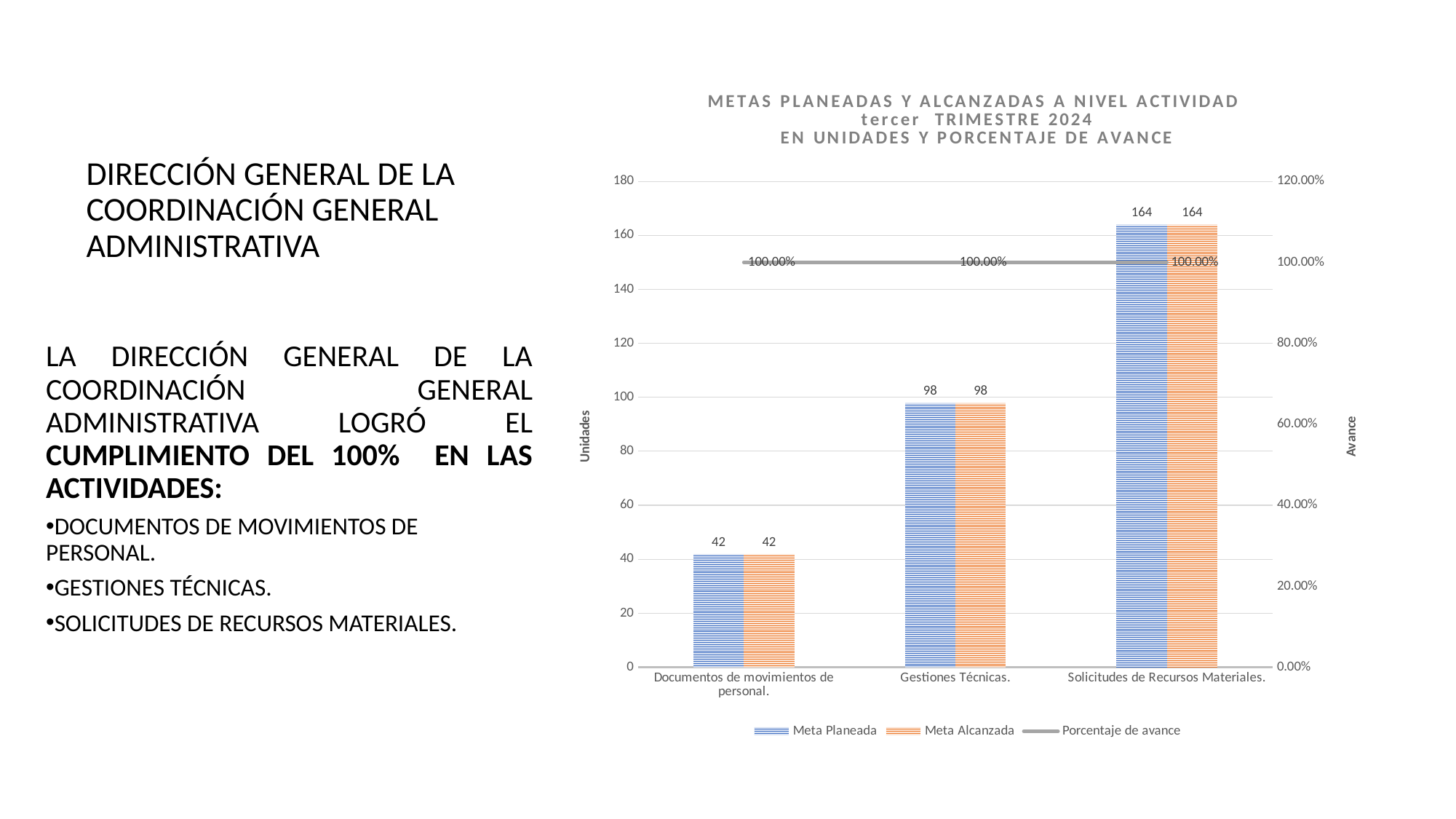

DIRECCIÓN GENERAL DE LA COORDINACIÓN GENERAL ADMINISTRATIVA

### Chart: METAS PLANEADAS Y ALCANZADAS A NIVEL ACTIVIDAD
tercer  TRIMESTRE 2024
EN UNIDADES Y PORCENTAJE DE AVANCE

| Category | Meta Planeada | Meta Alcanzada |  |
|---|---|---|---|
| Documentos de movimientos de personal. | 42.0 | 42.0 | 1.0 |
| Gestiones Técnicas. | 98.0 | 98.0 | 1.0 |
| Solicitudes de Recursos Materiales.  | 164.0 | 164.0 | 1.0 |
LA DIRECCIÓN GENERAL DE LA COORDINACIÓN GENERAL ADMINISTRATIVA LOGRÓ EL CUMPLIMIENTO DEL 100%  EN LAS ACTIVIDADES:
DOCUMENTOS DE MOVIMIENTOS DE PERSONAL.
GESTIONES TÉCNICAS.
SOLICITUDES DE RECURSOS MATERIALES.